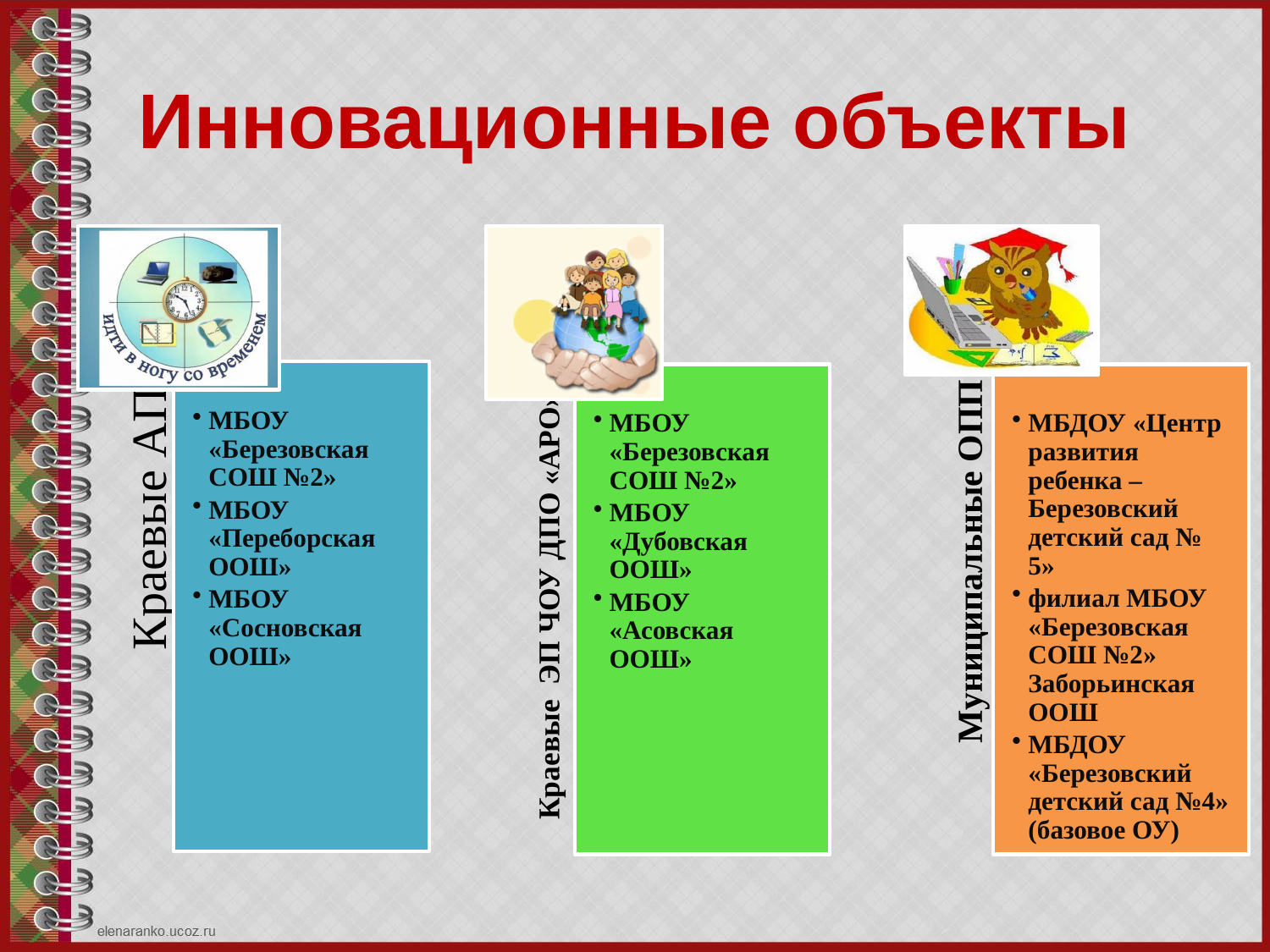

# Инновационные объекты
Краевые АП
МБОУ «Березовская СОШ №2»
МБОУ «Переборская ООШ»
МБОУ «Сосновская ООШ»
Краевые  ЭП ЧОУ ДПО «АРО»
МБОУ «Березовская СОШ №2»
МБОУ «Дубовская ООШ»
МБОУ «Асовская ООШ»
Муниципальные ОПП
МБДОУ «Центр развития ребенка – Березовский детский сад № 5»
филиал МБОУ «Березовская СОШ №2» Заборьинская ООШ
МБДОУ «Березовский детский сад №4» (базовое ОУ)